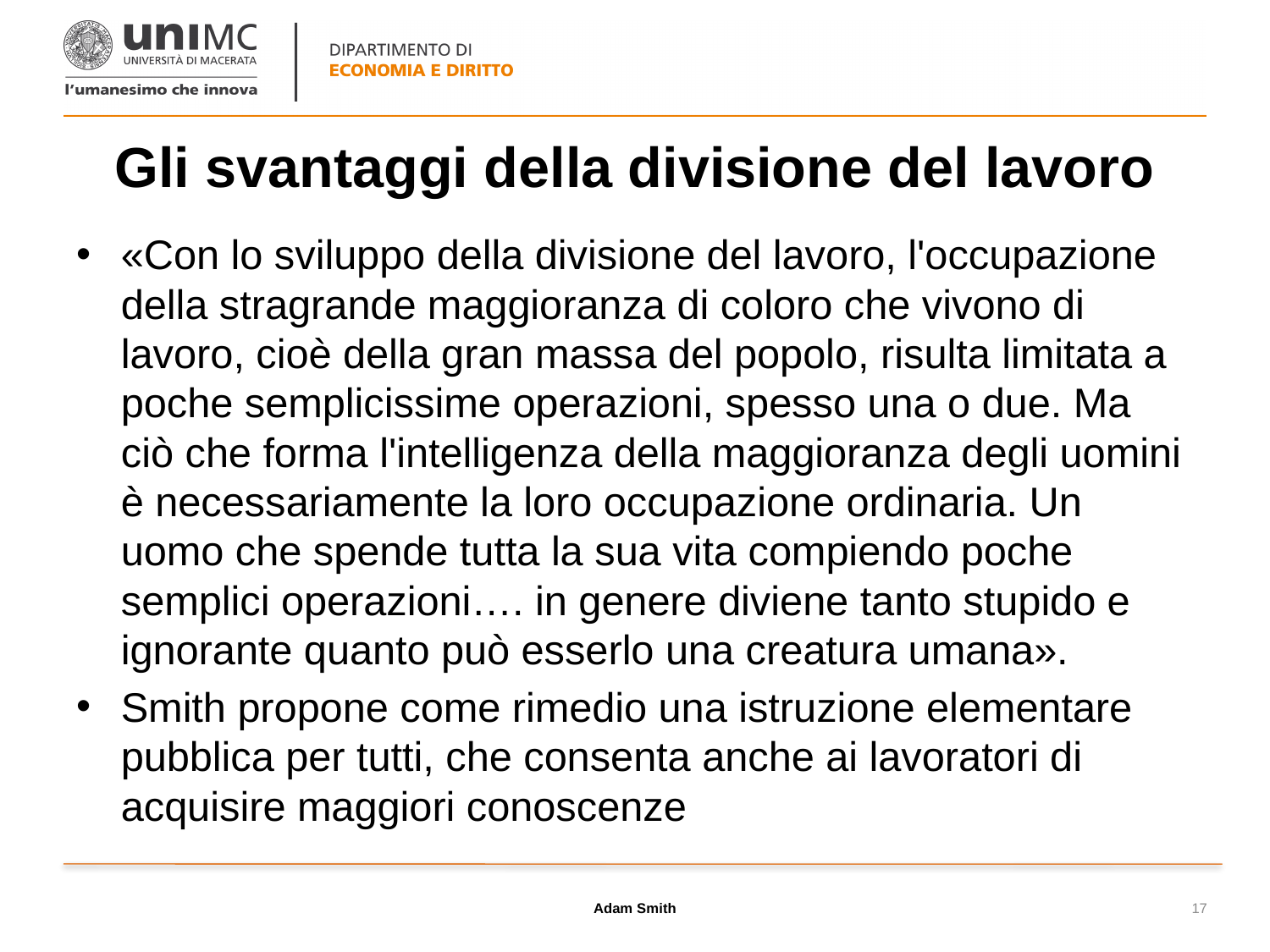

# Gli svantaggi della divisione del lavoro
«Con lo sviluppo della divisione del lavoro, l'occupazione della stragrande maggioranza di coloro che vivono di lavoro, cioè della gran massa del popolo, risulta limitata a poche semplicissime operazioni, spesso una o due. Ma ciò che forma l'intelligenza della maggioranza degli uomini è necessariamente la loro occupazione ordinaria. Un uomo che spende tutta la sua vita compiendo poche semplici operazioni…. in genere diviene tanto stupido e ignorante quanto può esserlo una creatura umana».
Smith propone come rimedio una istruzione elementare pubblica per tutti, che consenta anche ai lavoratori di acquisire maggiori conoscenze

Adam Smith
17